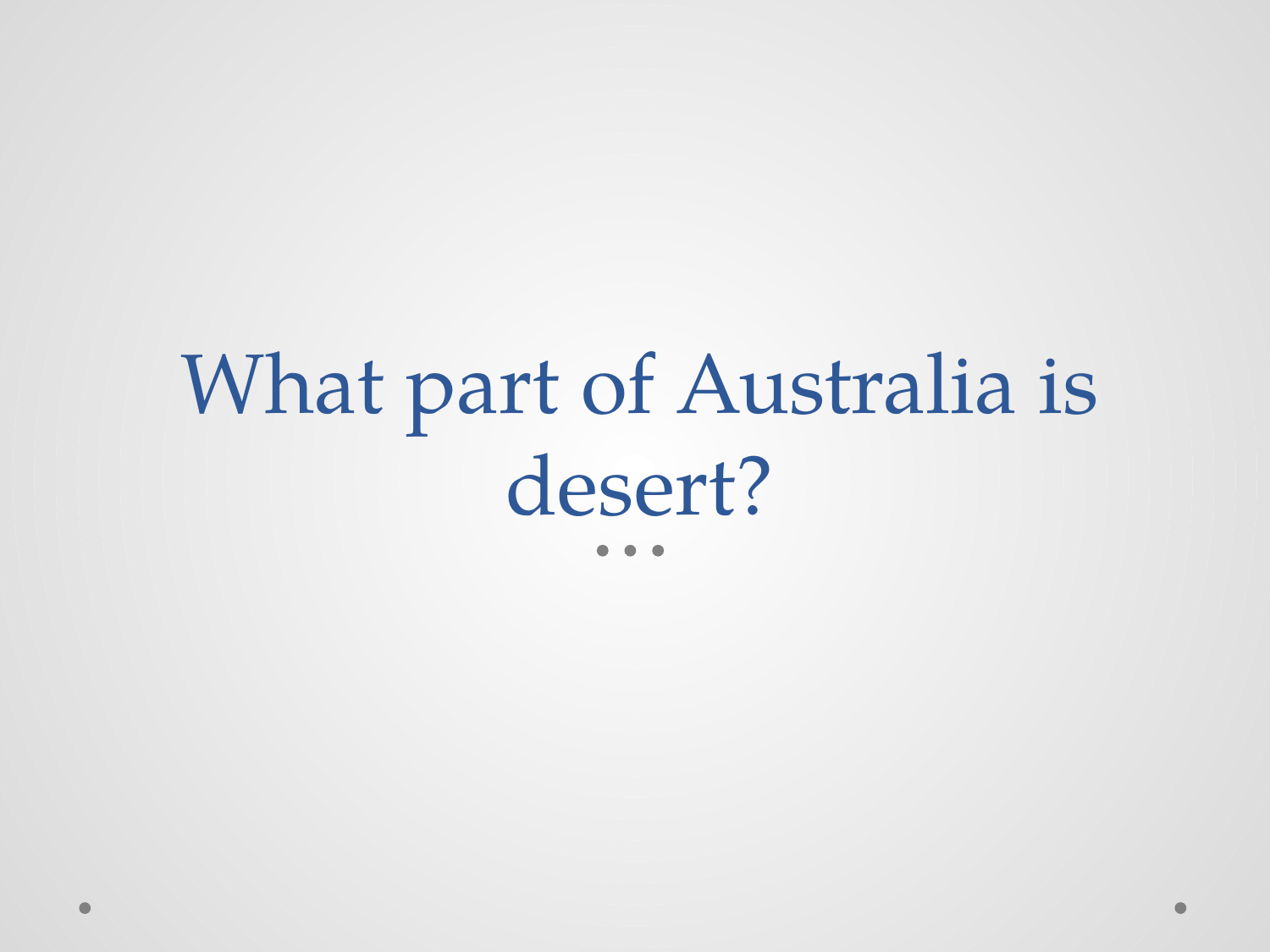

# What part of Australia is desert?